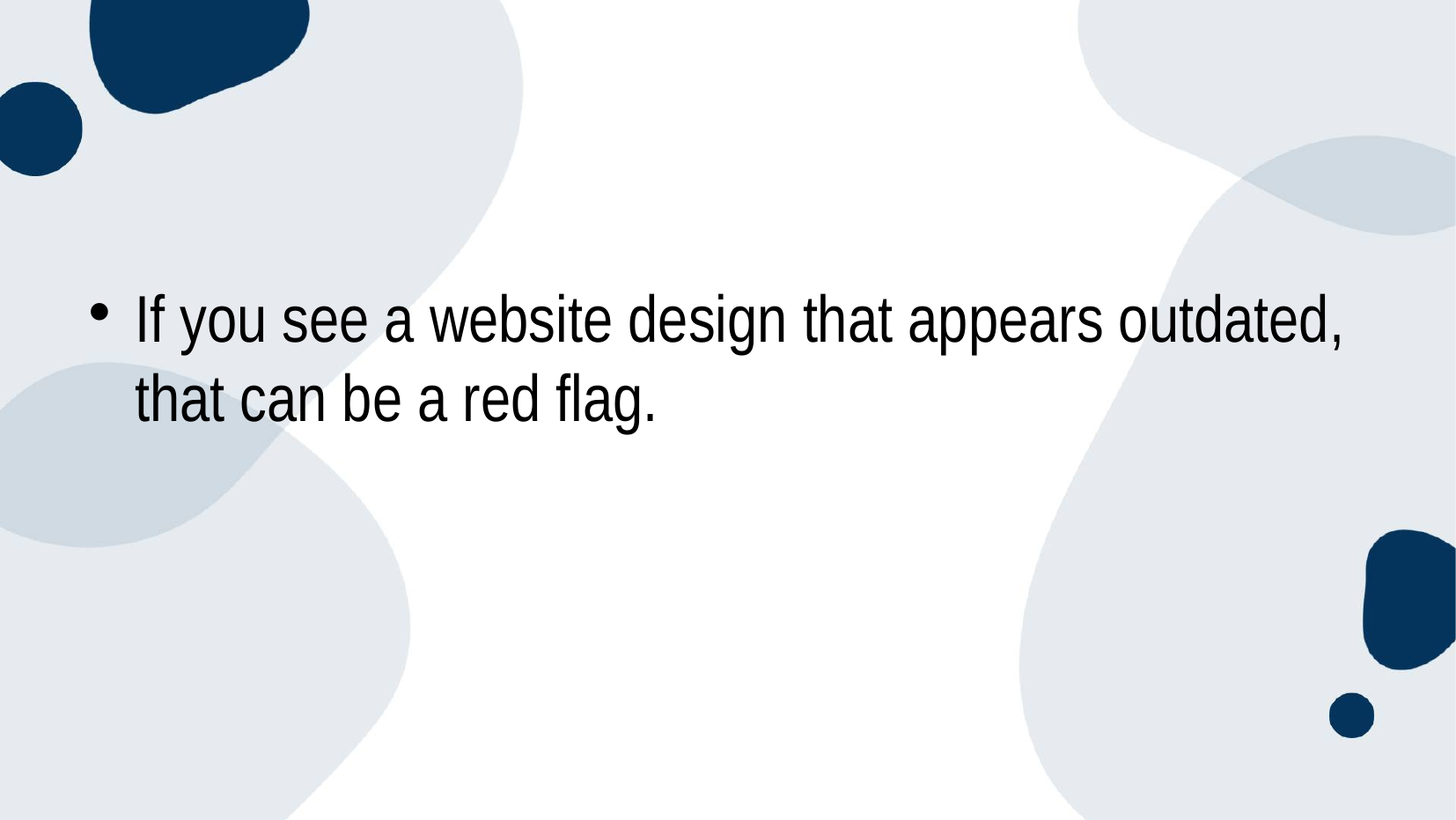

#
If you see a website design that appears outdated, that can be a red flag.